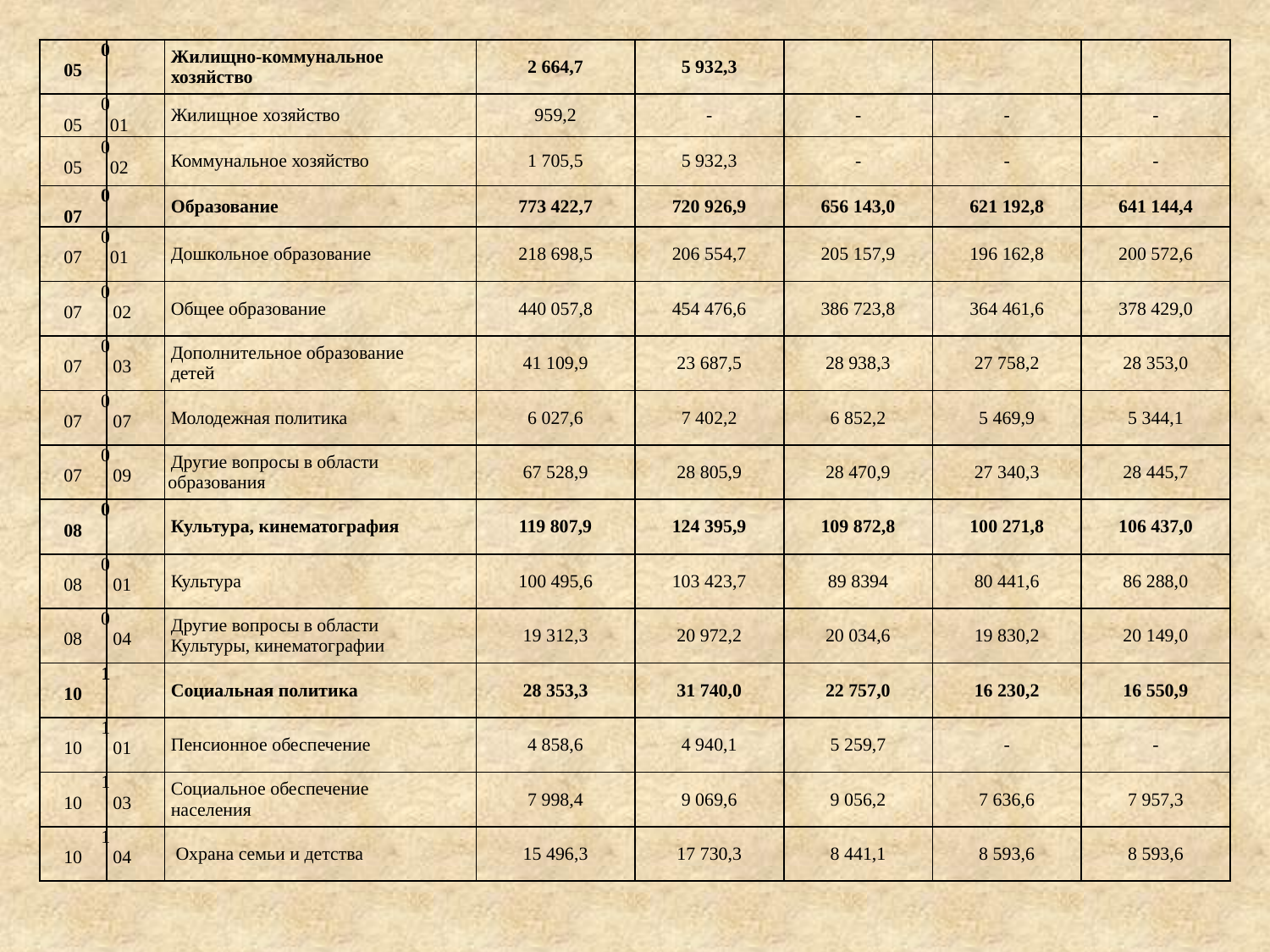

| 005 |  | Жилищно-коммунальное хозяйство | 2 664,7 | 5 932,3 |  |  |  |
| --- | --- | --- | --- | --- | --- | --- | --- |
| 005 | 01 | Жилищное хозяйство | 959,2 | - | - | - | - |
| 005 | 02 | Коммунальное хозяйство | 1 705,5 | 5 932,3 | - | - | - |
| 007 |  | Образование | 773 422,7 | 720 926,9 | 656 143,0 | 621 192,8 | 641 144,4 |
| 007 | 01 | Дошкольное образование | 218 698,5 | 206 554,7 | 205 157,9 | 196 162,8 | 200 572,6 |
| 007 | 02 | Общее образование | 440 057,8 | 454 476,6 | 386 723,8 | 364 461,6 | 378 429,0 |
| 007 | 03 | Дополнительное образование детей | 41 109,9 | 23 687,5 | 28 938,3 | 27 758,2 | 28 353,0 |
| 007 | 07 | Молодежная политика | 6 027,6 | 7 402,2 | 6 852,2 | 5 469,9 | 5 344,1 |
| 007 | 09 | Другие вопросы в области образования | 67 528,9 | 28 805,9 | 28 470,9 | 27 340,3 | 28 445,7 |
| 008 |  | Культура, кинематография | 119 807,9 | 124 395,9 | 109 872,8 | 100 271,8 | 106 437,0 |
| 008 | 01 | Культура | 100 495,6 | 103 423,7 | 89 8394 | 80 441,6 | 86 288,0 |
| 008 | 04 | Другие вопросы в области Культуры, кинематографии | 19 312,3 | 20 972,2 | 20 034,6 | 19 830,2 | 20 149,0 |
| 110 |  | Социальная политика | 28 353,3 | 31 740,0 | 22 757,0 | 16 230,2 | 16 550,9 |
| 110 | 01 | Пенсионное обеспечение | 4 858,6 | 4 940,1 | 5 259,7 | - | - |
| 110 | 03 | Социальное обеспечение населения | 7 998,4 | 9 069,6 | 9 056,2 | 7 636,6 | 7 957,3 |
| 110 | 04 | Охрана семьи и детства | 15 496,3 | 17 730,3 | 8 441,1 | 8 593,6 | 8 593,6 |